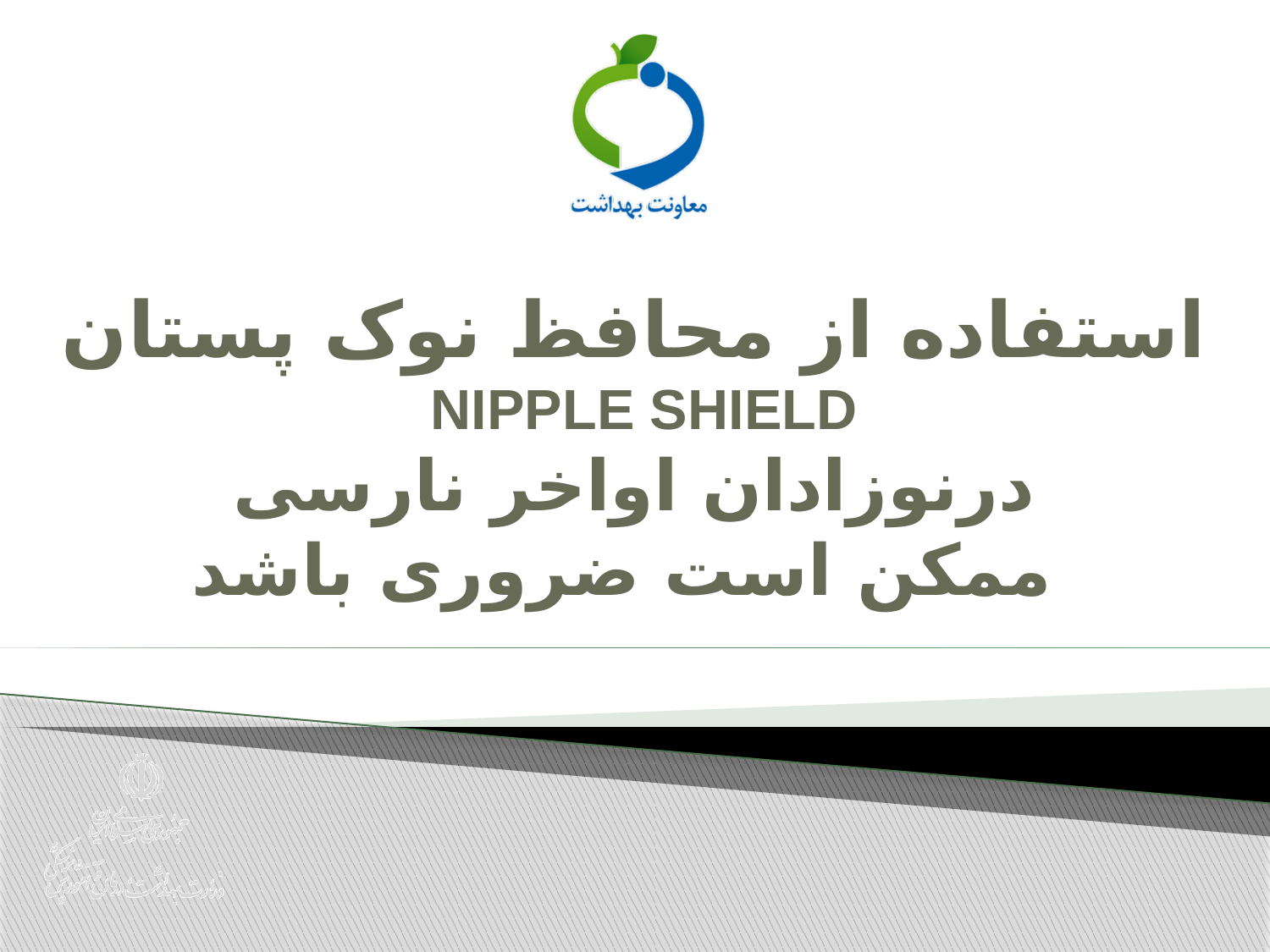

# استفاده از محافظ نوک پستان NIPPLE SHIELD درنوزادان اواخر نارسی ممکن است ضروری باشد